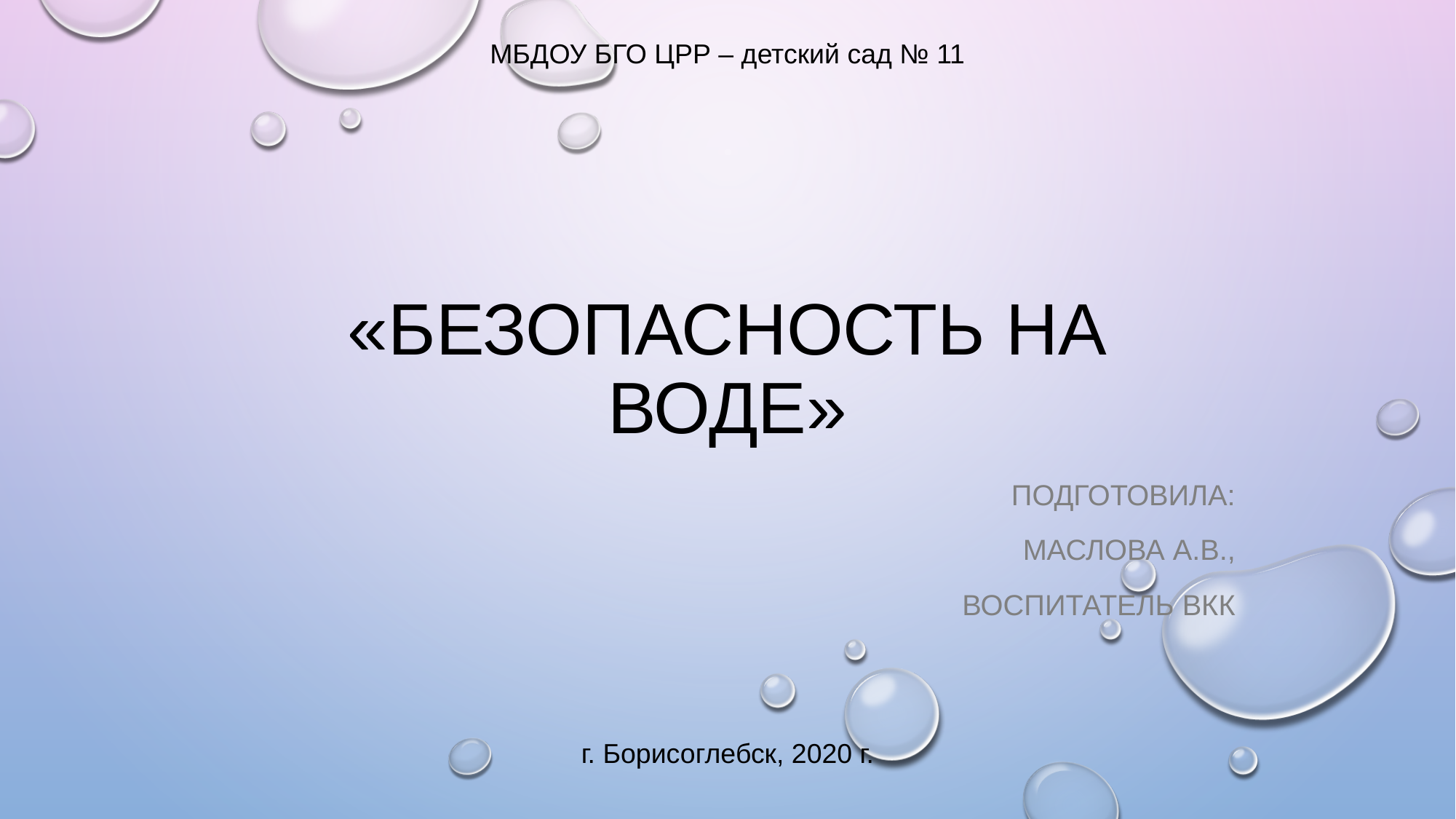

МБДОУ БГО ЦРР – детский сад № 11
# «Безопасность на воде»
Подготовила:
Маслова А.В.,
воспитатель ВКК
г. Борисоглебск, 2020 г.